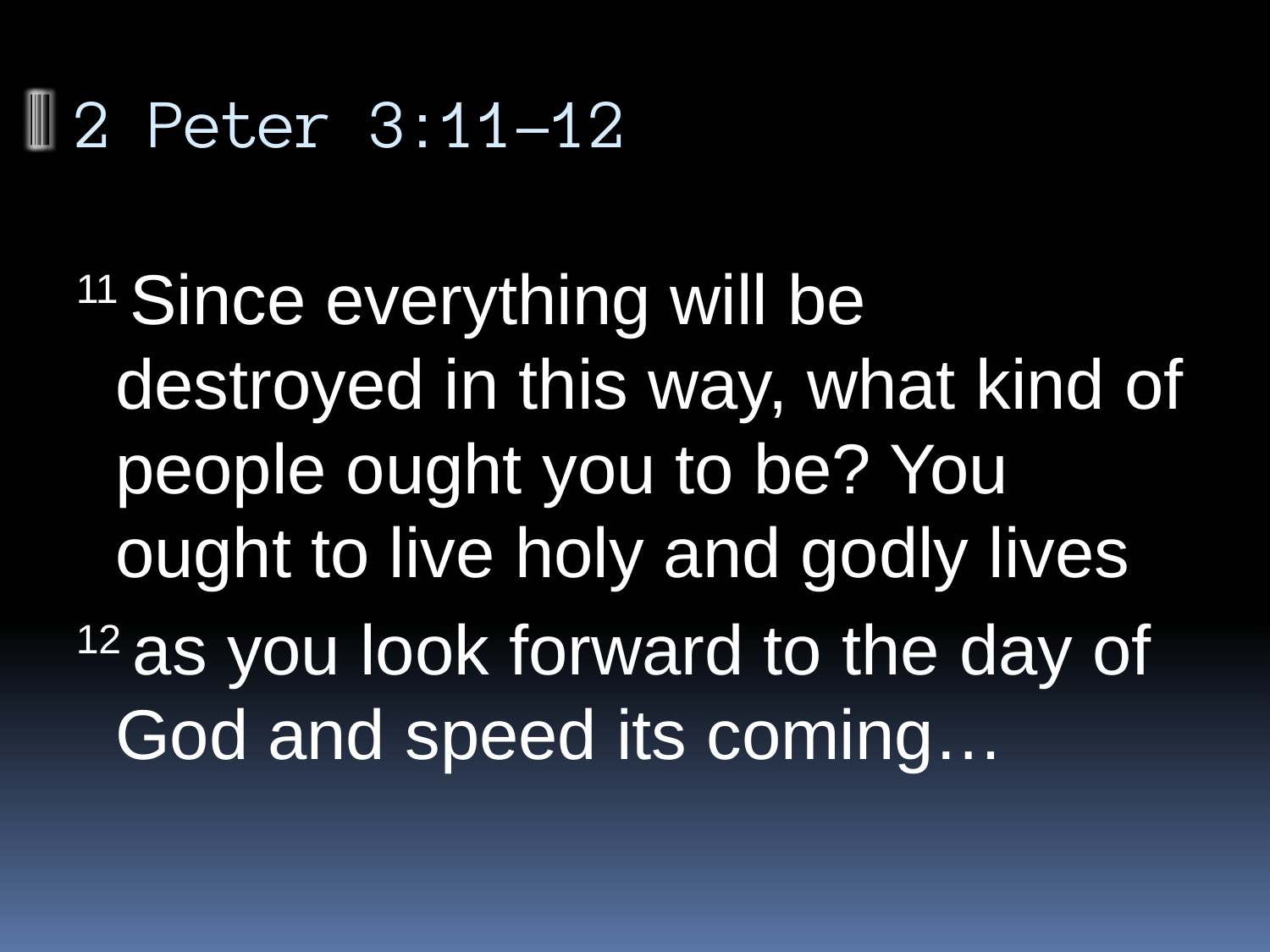

# 2 Peter 3:11-12
11 Since everything will be destroyed in this way, what kind of people ought you to be? You ought to live holy and godly lives
12 as you look forward to the day of God and speed its coming…